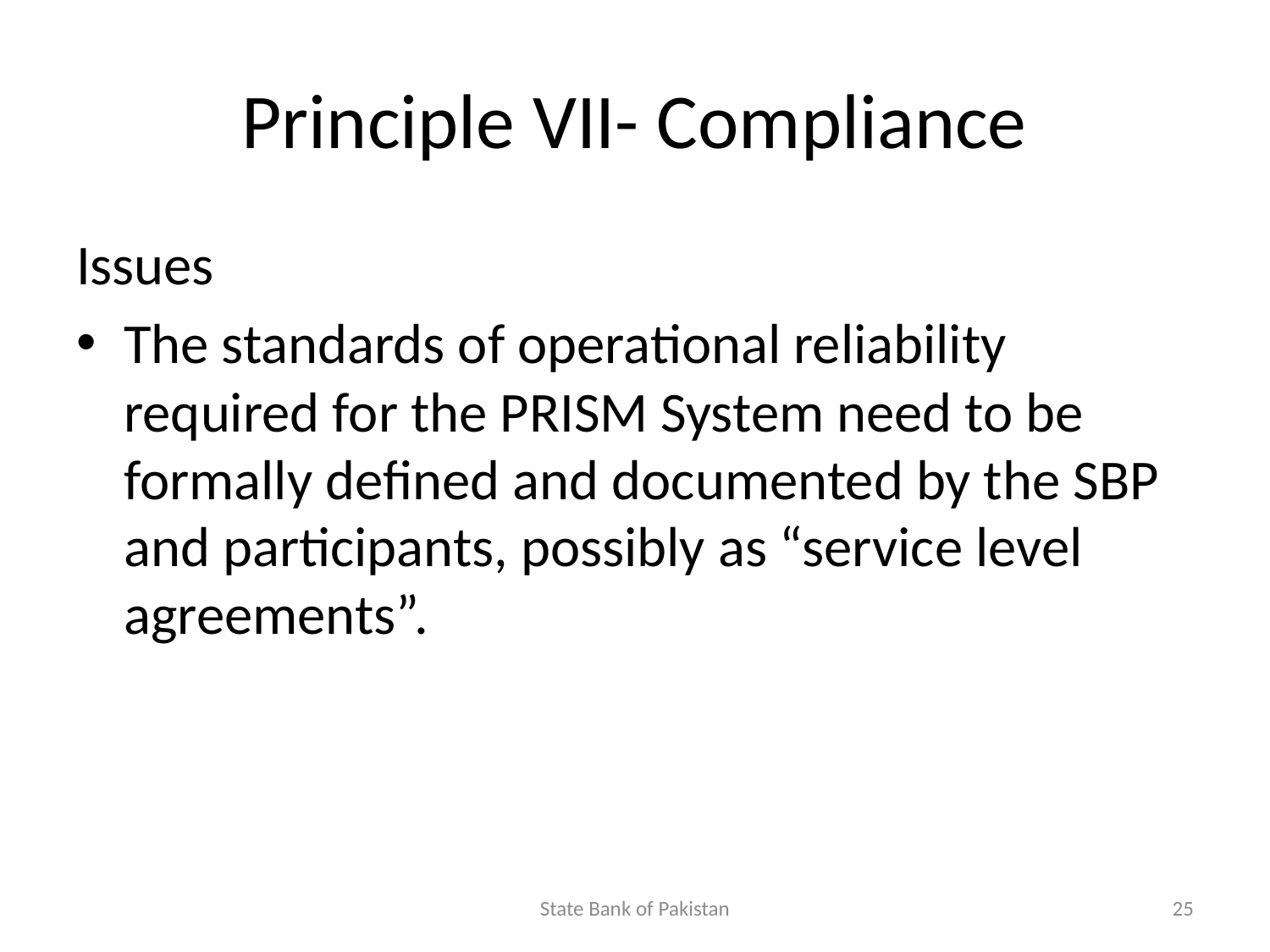

# Principle VII- Compliance
Issues
The standards of operational reliability required for the PRISM System need to be formally defined and documented by the SBP and participants, possibly as “service level agreements”.
State Bank of Pakistan
25